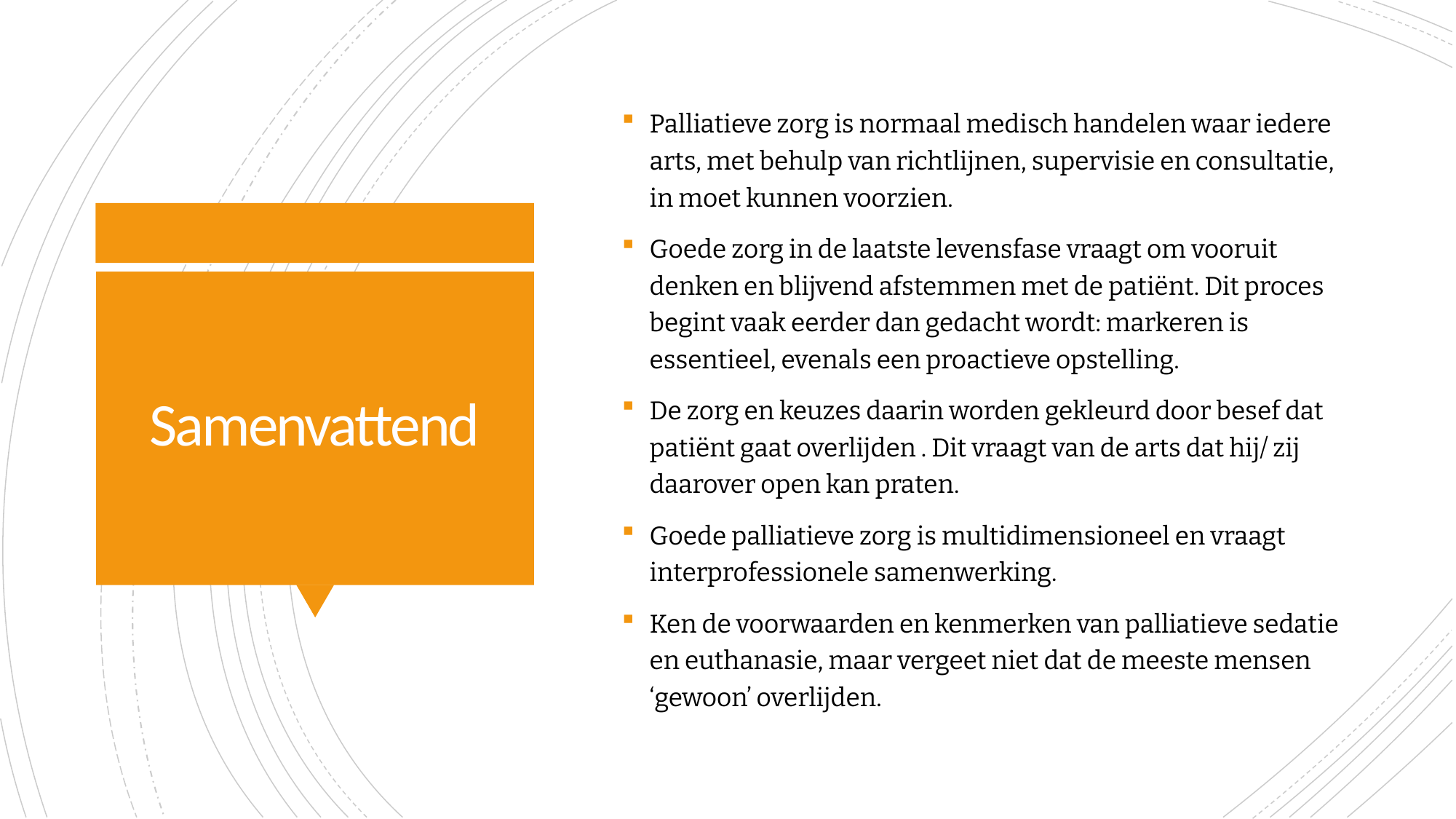

Palliatieve zorg is normaal medisch handelen waar iedere arts, met behulp van richtlijnen, supervisie en consultatie, in moet kunnen voorzien.
Goede zorg in de laatste levensfase vraagt om vooruit denken en blijvend afstemmen met de patiënt. Dit proces begint vaak eerder dan gedacht wordt: markeren is essentieel, evenals een proactieve opstelling.
De zorg en keuzes daarin worden gekleurd door besef dat patiënt gaat overlijden . Dit vraagt van de arts dat hij/ zij daarover open kan praten.
Goede palliatieve zorg is multidimensioneel en vraagt interprofessionele samenwerking.
Ken de voorwaarden en kenmerken van palliatieve sedatie en euthanasie, maar vergeet niet dat de meeste mensen ‘gewoon’ overlijden.

# Samenvattend